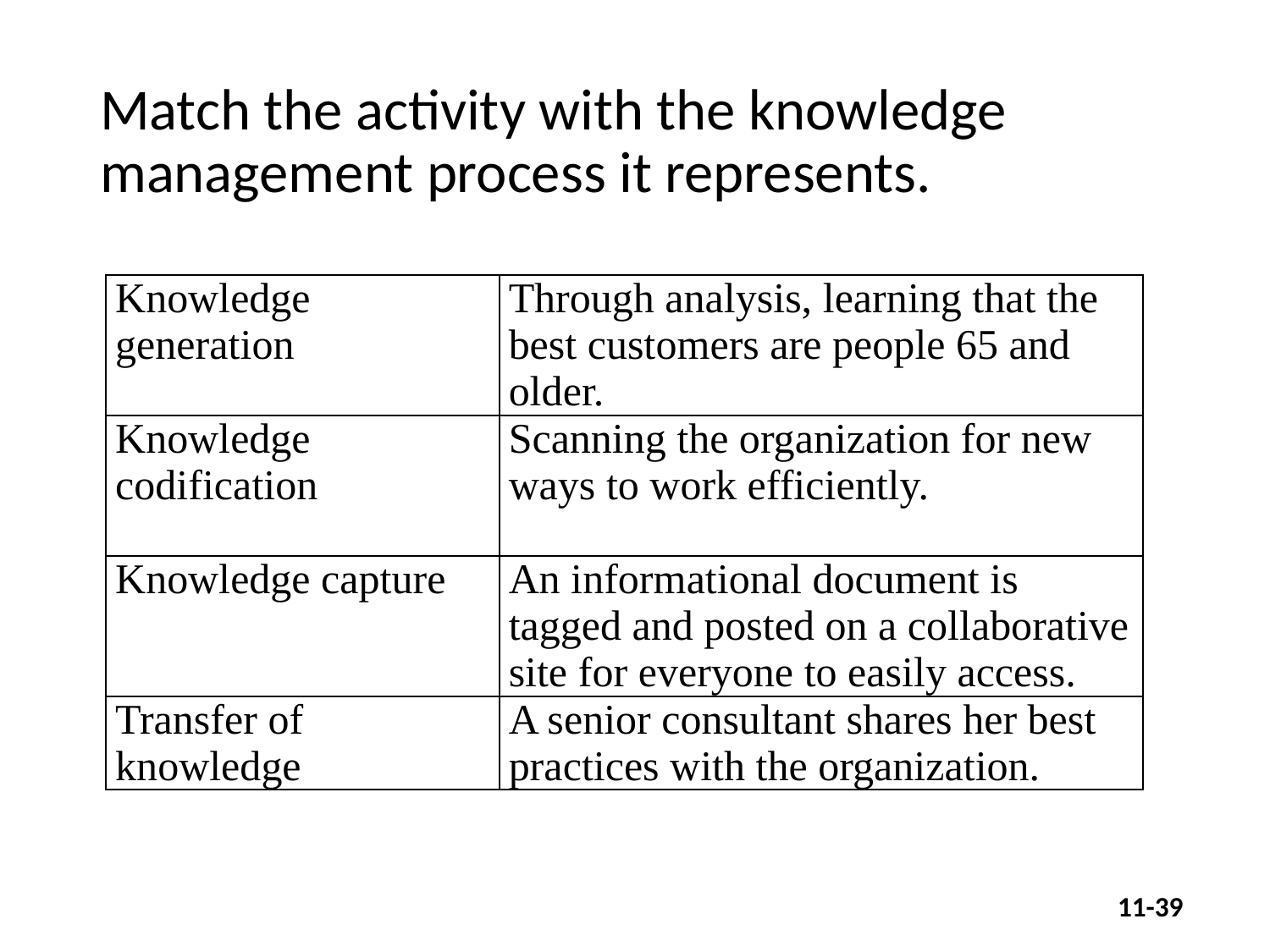

# Match the activity with the knowledge management process it represents.
| Knowledge generation | Through analysis, learning that the best customers are people 65 and older. |
| --- | --- |
| Knowledge codification | Scanning the organization for new ways to work efficiently. |
| Knowledge capture | An informational document is tagged and posted on a collaborative site for everyone to easily access. |
| Transfer of knowledge | A senior consultant shares her best practices with the organization. |